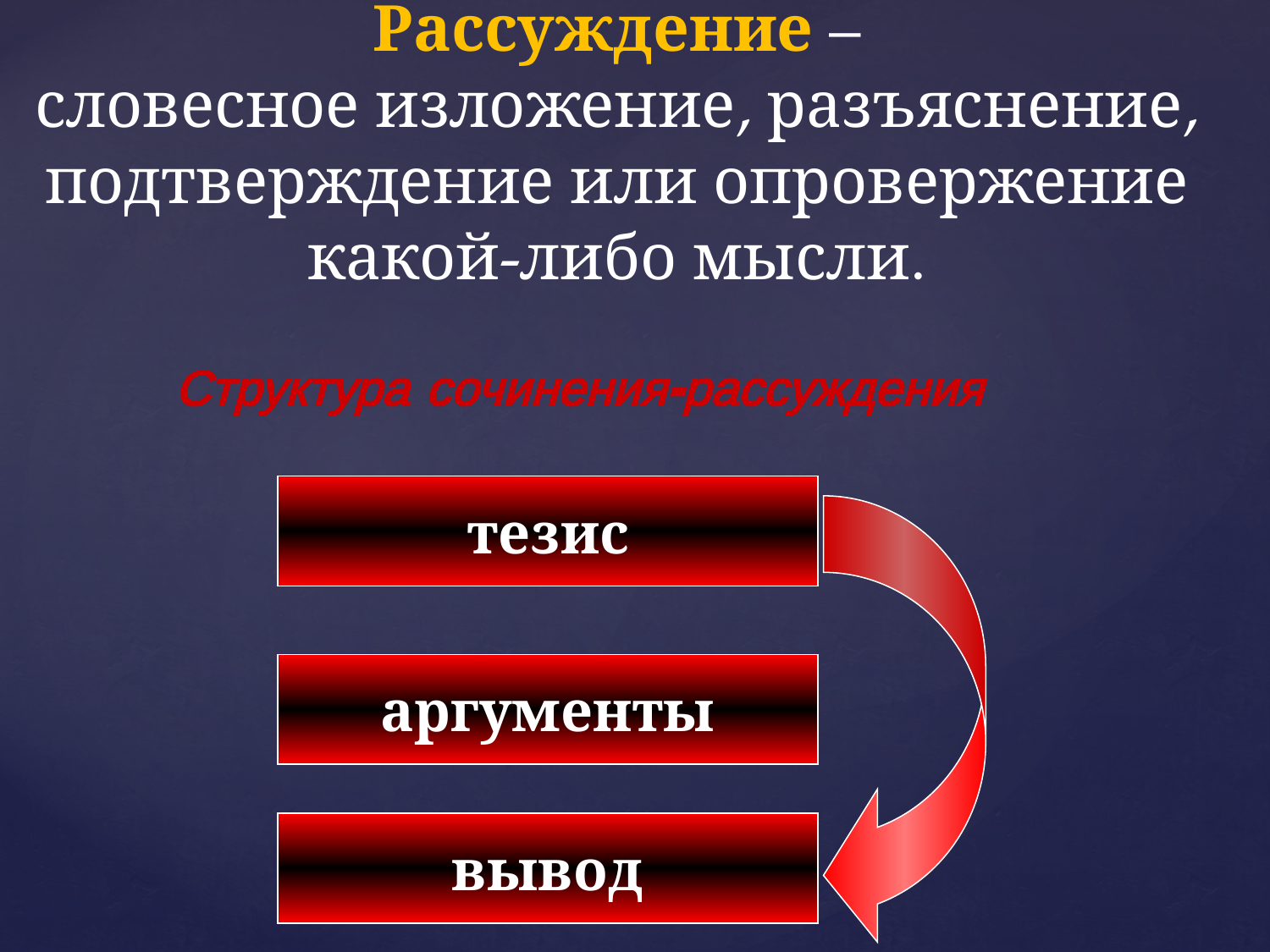

# Рассуждение – словесное изложение, разъяснение, подтверждение или опровержение какой-либо мысли.
Структура сочинения-рассуждения

тезис

аргументы
вывод